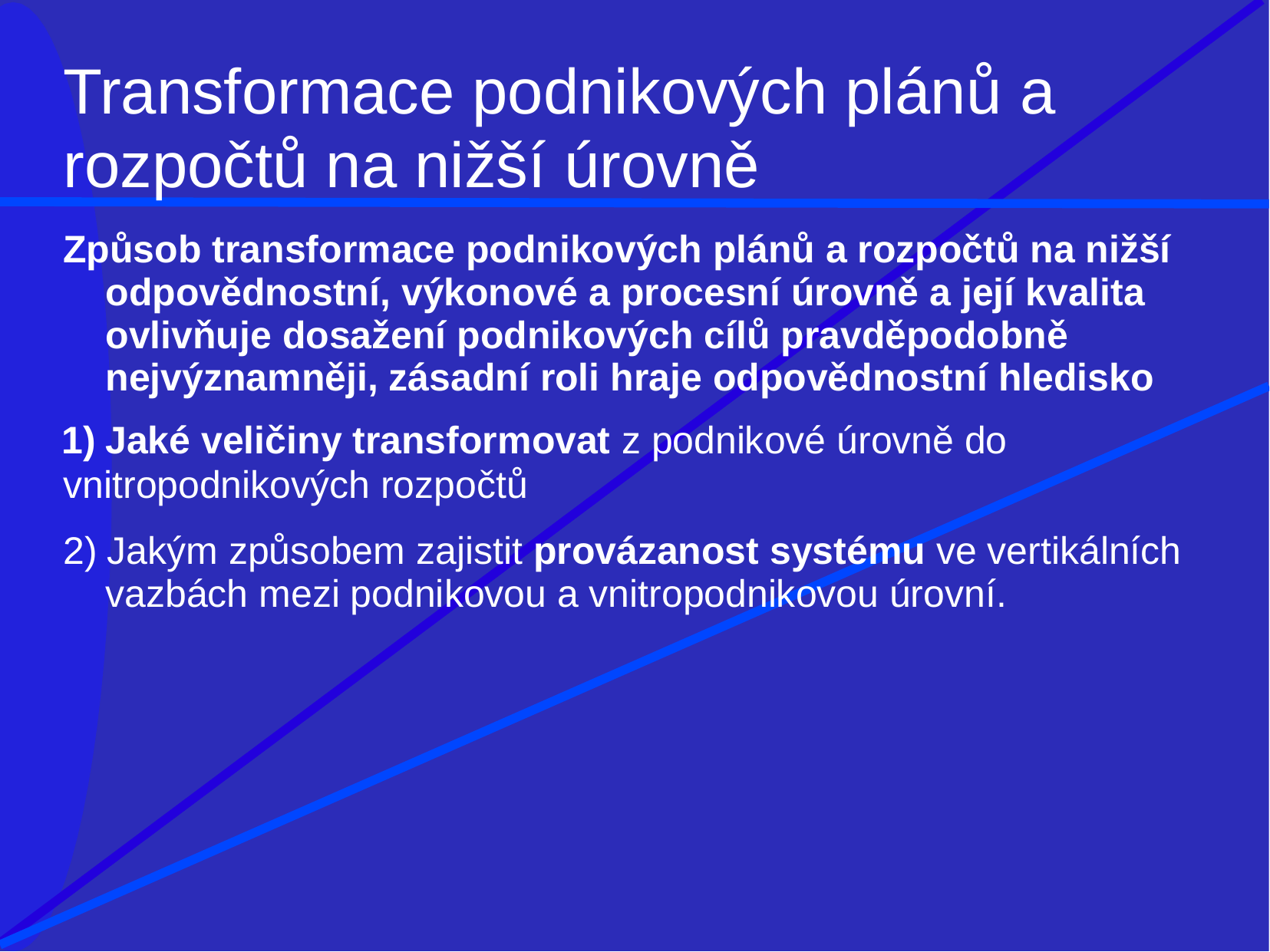

# Transformace podnikových plánů a
rozpočtů na nižší úrovně
Způsob transformace podnikových plánů a rozpočtů na nižší odpovědnostní, výkonové a procesní úrovně a její kvalita ovlivňuje dosažení podnikových cílů pravděpodobně nejvýznamněji, zásadní roli hraje odpovědnostní hledisko
1) Jaké veličiny transformovat z podnikové úrovně do
vnitropodnikových rozpočtů
2) Jakým způsobem zajistit provázanost systému ve vertikálních vazbách mezi podnikovou a vnitropodnikovou úrovní.